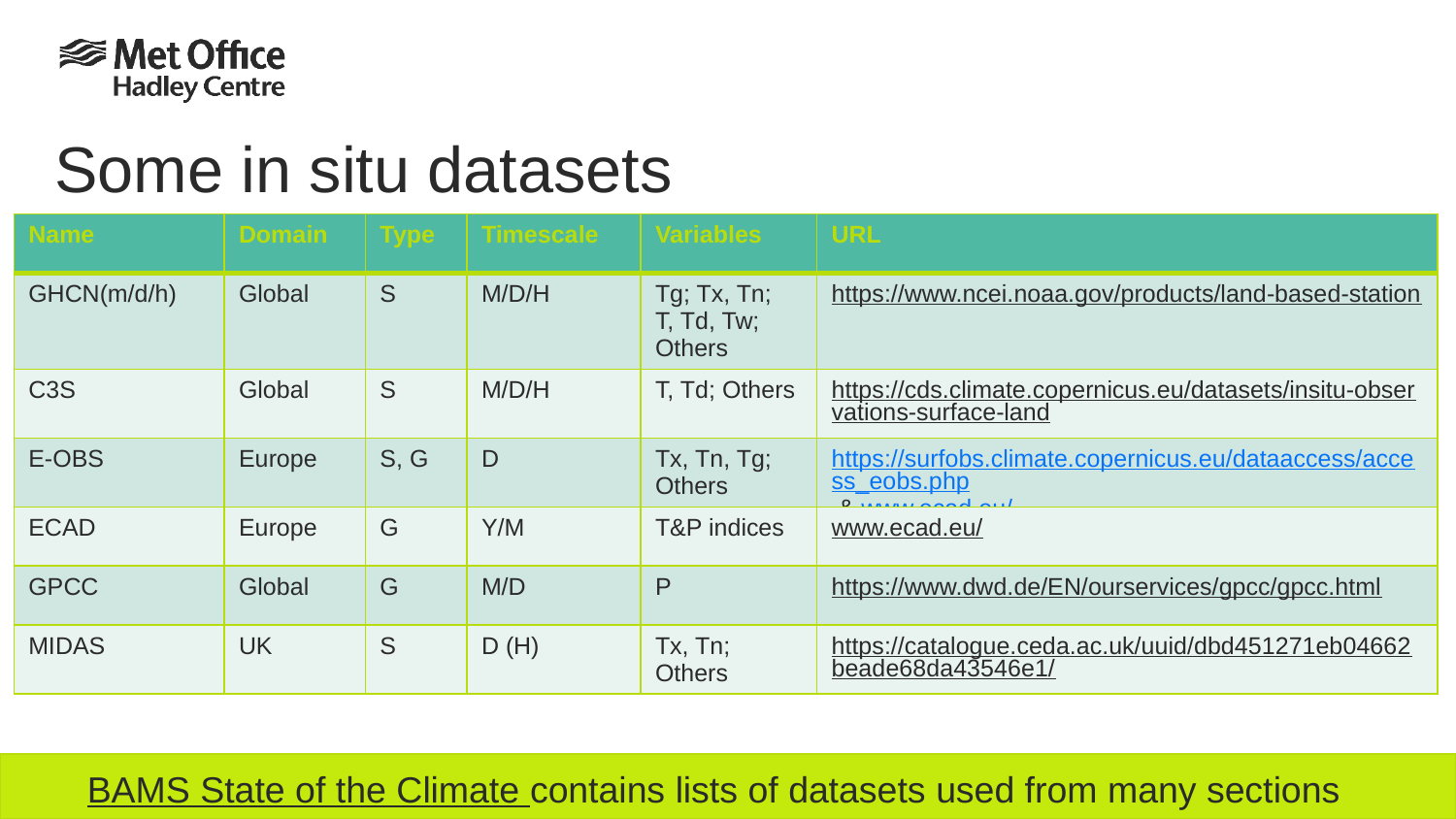

# Some in situ datasets
| Name | Domain | Type | Timescale | Variables | URL |
| --- | --- | --- | --- | --- | --- |
| GHCN(m/d/h) | Global | S | M/D/H | Tg; Tx, Tn; T, Td, Tw; Others | https://www.ncei.noaa.gov/products/land-based-station |
| C3S | Global | S | M/D/H | T, Td; Others | https://cds.climate.copernicus.eu/datasets/insitu-observations-surface-land |
| E-OBS | Europe | S, G | D | Tx, Tn, Tg; Others | https://surfobs.climate.copernicus.eu/dataaccess/access\_eobs.php & www.ecad.eu/ |
| ECAD | Europe | G | Y/M | T&P indices | www.ecad.eu/ |
| GPCC | Global | G | M/D | P | https://www.dwd.de/EN/ourservices/gpcc/gpcc.html |
| MIDAS | UK | S | D (H) | Tx, Tn; Others | https://catalogue.ceda.ac.uk/uuid/dbd451271eb04662beade68da43546e1/ |
BAMS State of the Climate contains lists of datasets used from many sections